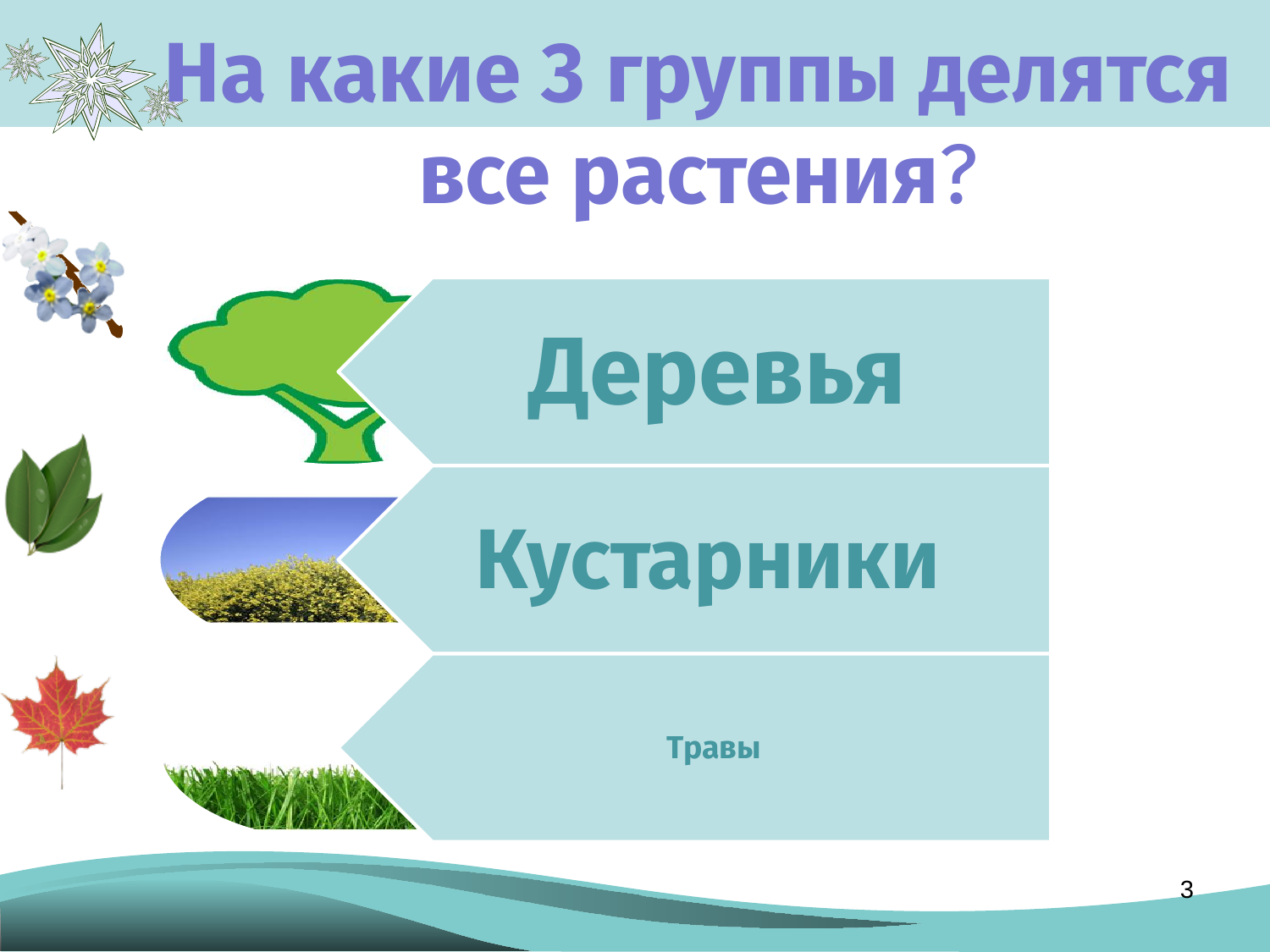

# На какие 3 группы делятся все растения?
Деревья
Кустарники
Травы
3